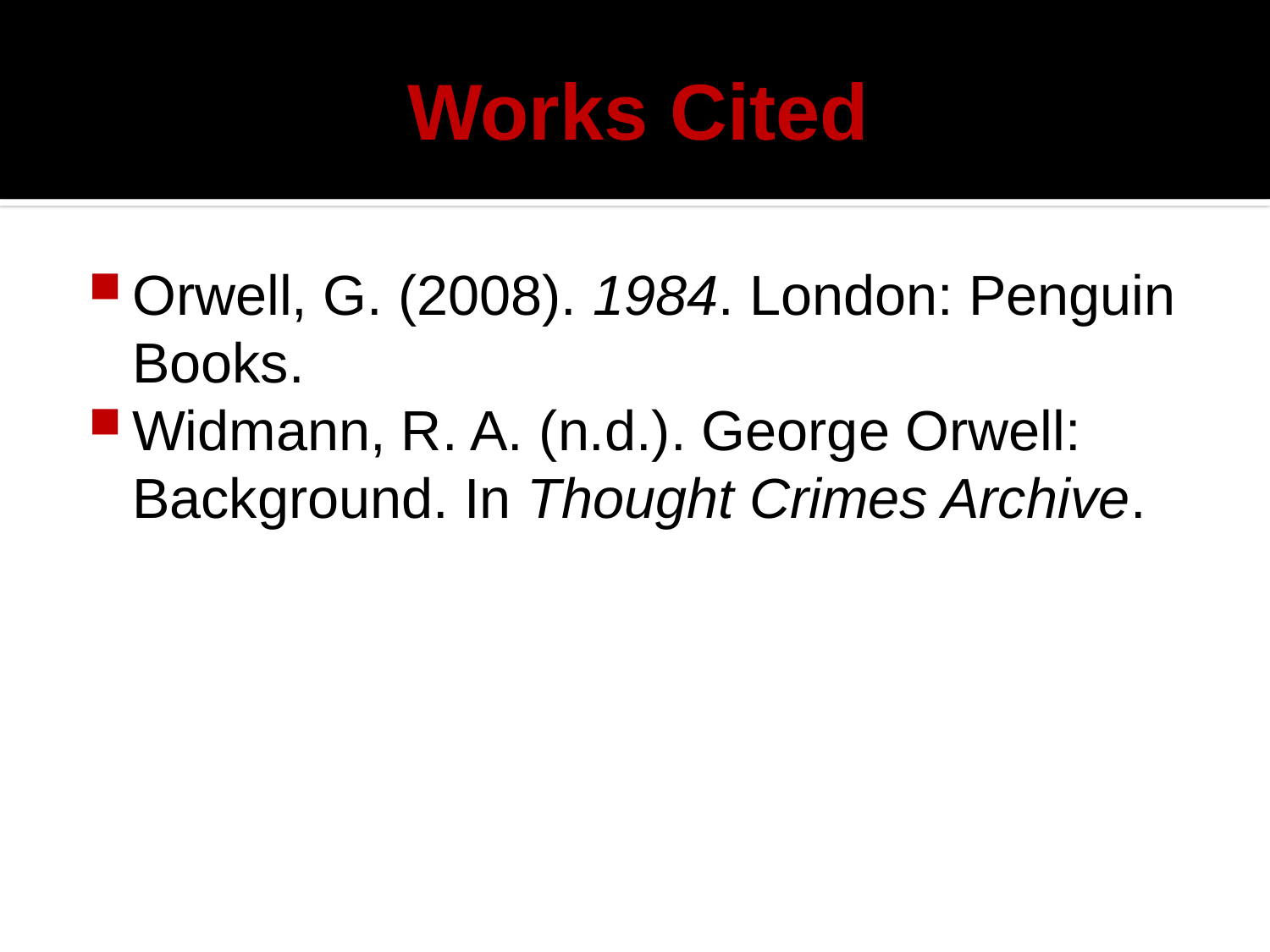

# Works Cited
Orwell, G. (2008). 1984. London: Penguin Books.
Widmann, R. A. (n.d.). George Orwell: Background. In Thought Crimes Archive.